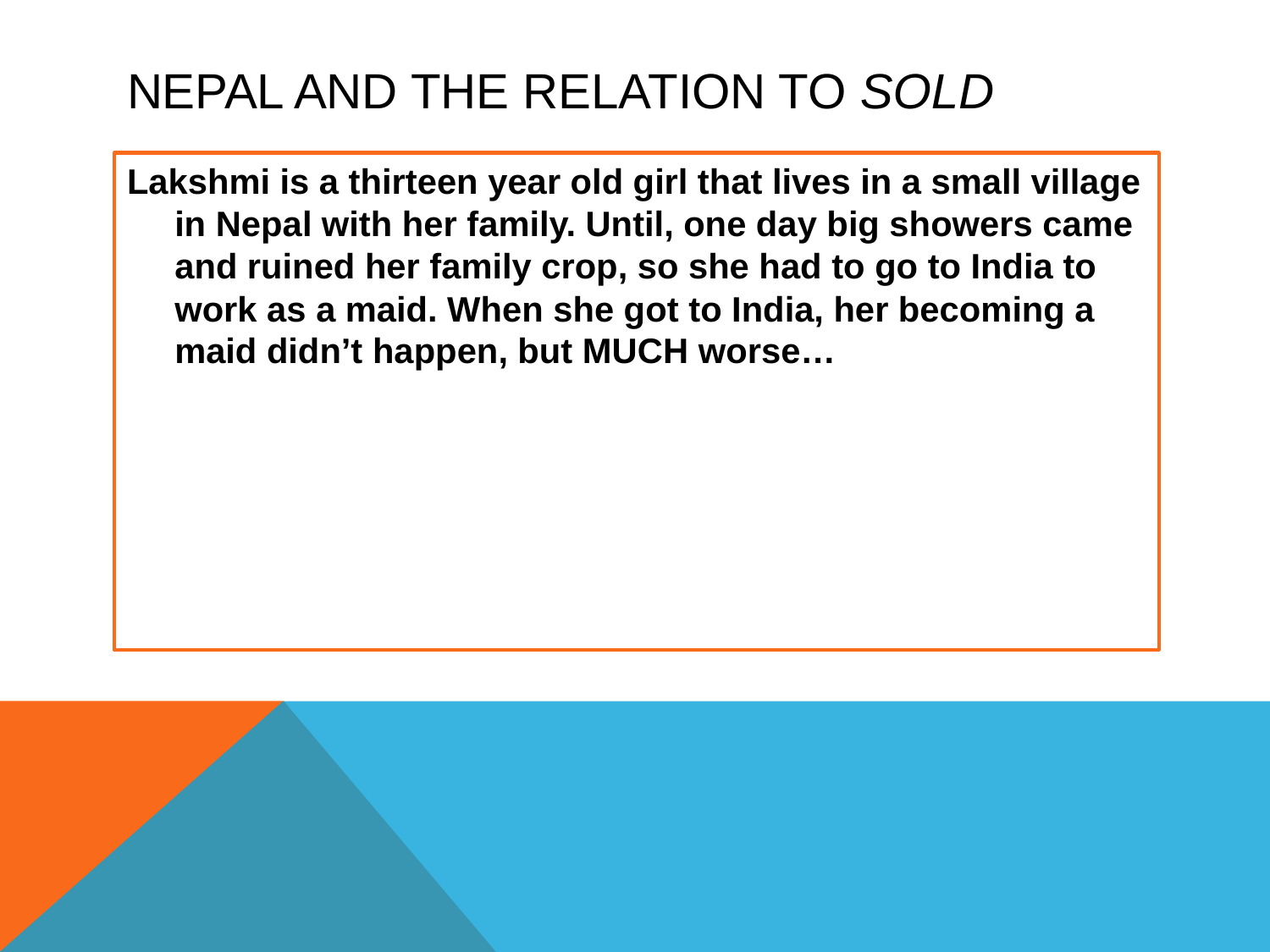

# Nepal and the relation to sold
Lakshmi is a thirteen year old girl that lives in a small village in Nepal with her family. Until, one day big showers came and ruined her family crop, so she had to go to India to work as a maid. When she got to India, her becoming a maid didn’t happen, but MUCH worse…